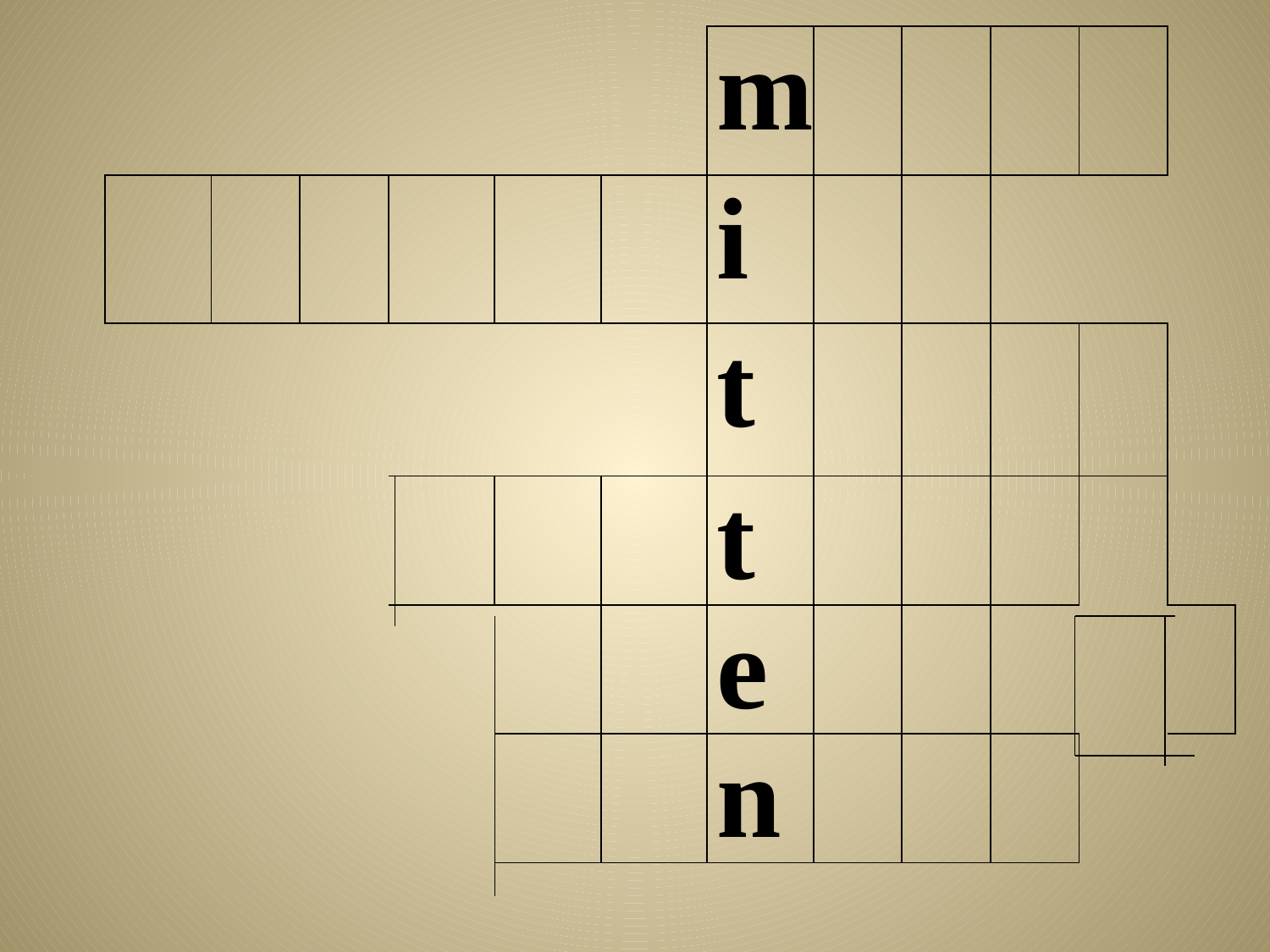

|  |  |  |  |  |  | m |  |  |  |  |  |
| --- | --- | --- | --- | --- | --- | --- | --- | --- | --- | --- | --- |
|  |  |  |  |  |  | i |  |  |  |  |  |
|  |  |  |  |  |  | t |  |  |  |  |  |
|  |  |  |  |  |  | t |  |  |  |  |  |
|  |  |  |  |  |  | e |  |  |  |  |  |
|  |  |  |  |  |  | n |  |  |  |  |  |